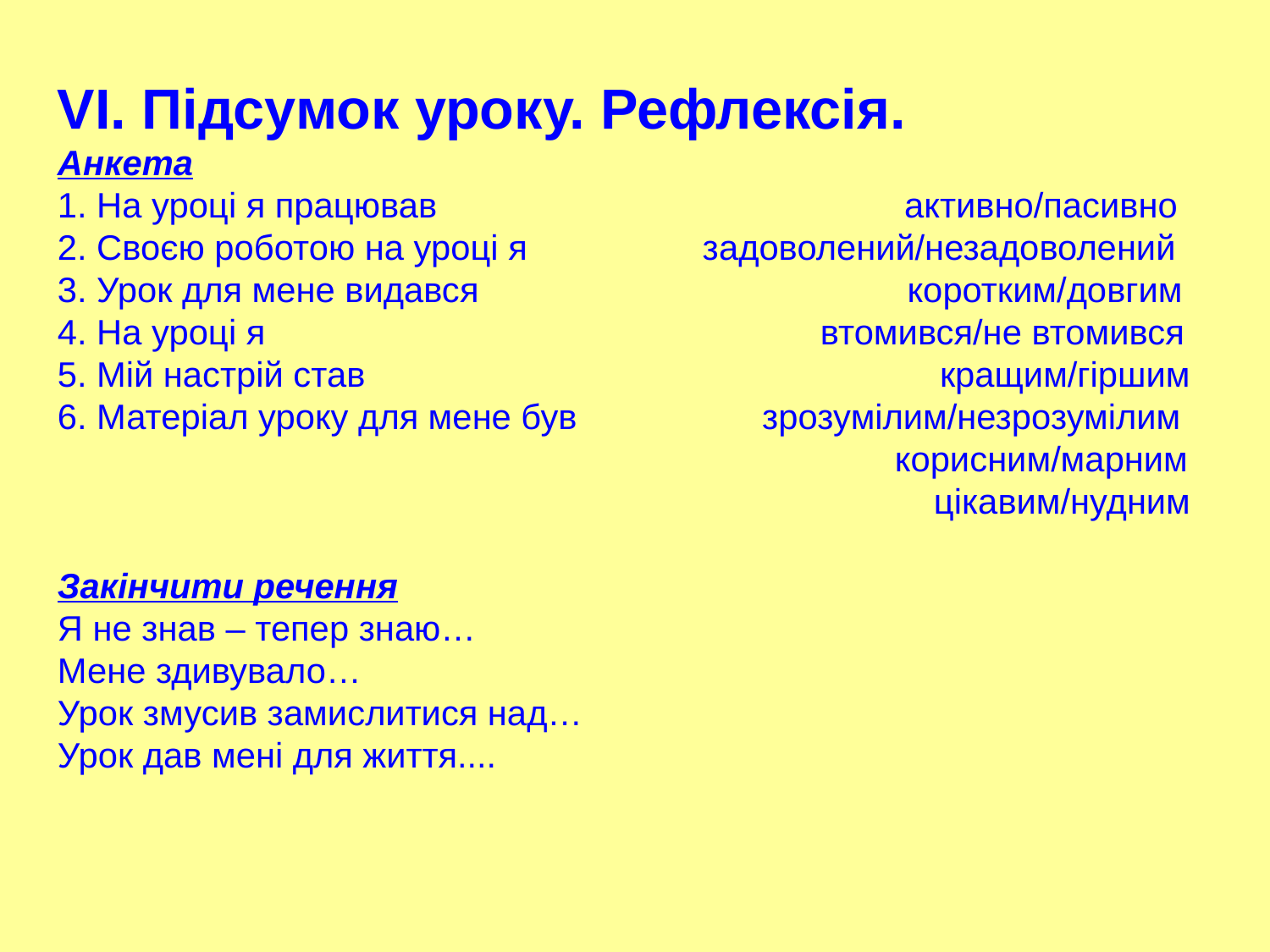

VI. Підсумок уроку. Рефлексія.
Анкета
1. На уроці я працював                                                активно/пасивно
2. Своєю роботою на уроці я                  задоволений/незадоволений
3. Урок для мене видався                                            коротким/довгим
4. На уроці я                                                         втомився/не втомився
5. Мій настрій став                                                           кращим/гіршим
6. Матеріал уроку для мене був                   зрозумілим/незрозумілим
                                                                                      корисним/марним
                                                                                          цікавим/нудним
Закінчити речення
Я не знав – тепер знаю…
Мене здивувало…
Урок змусив замислитися над…
Урок дав мені для життя....